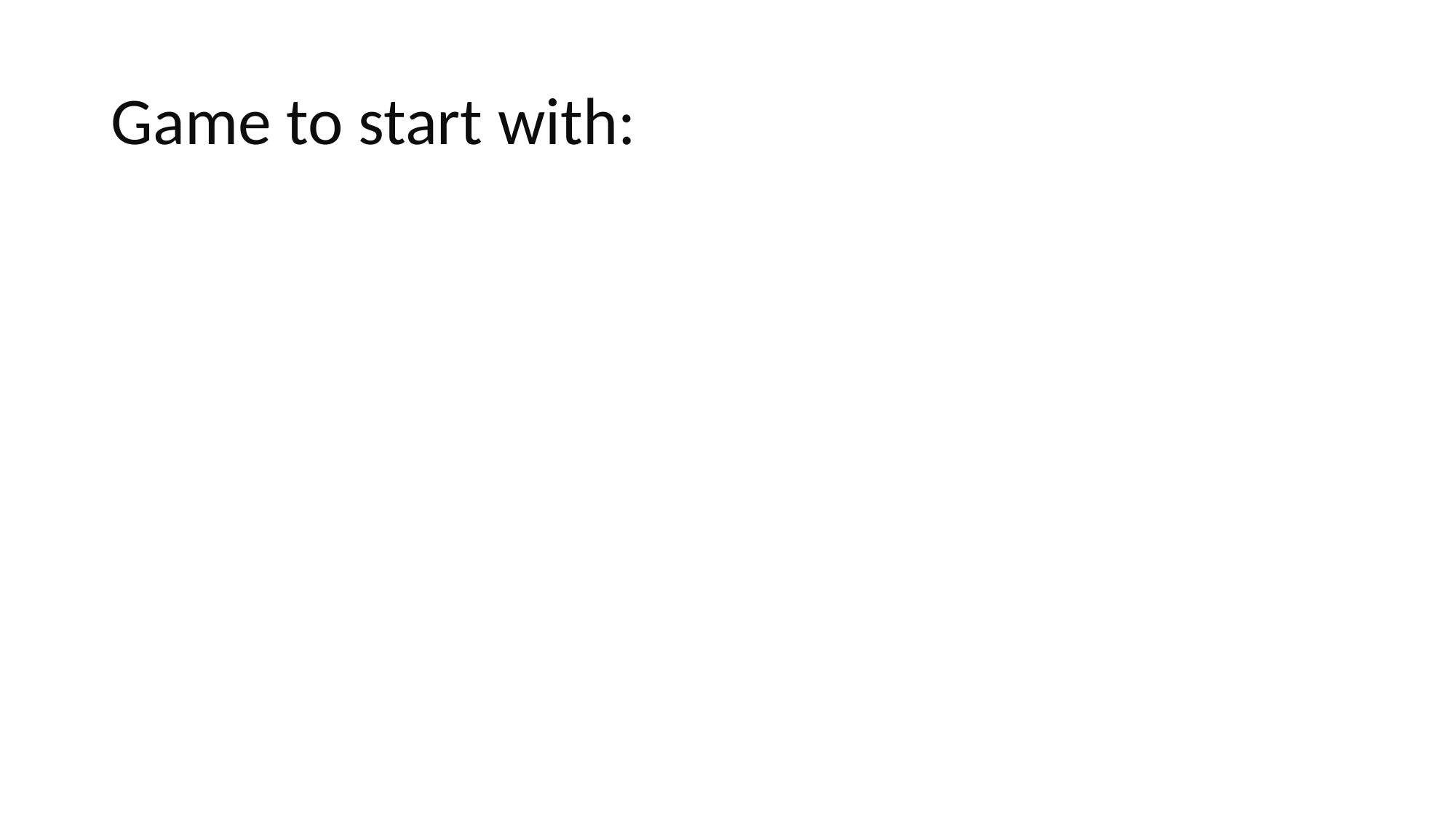

# Game to start with:

      Food/drink         Something in this room          Something you can wear
eg.    coffee                    chair                                             cap